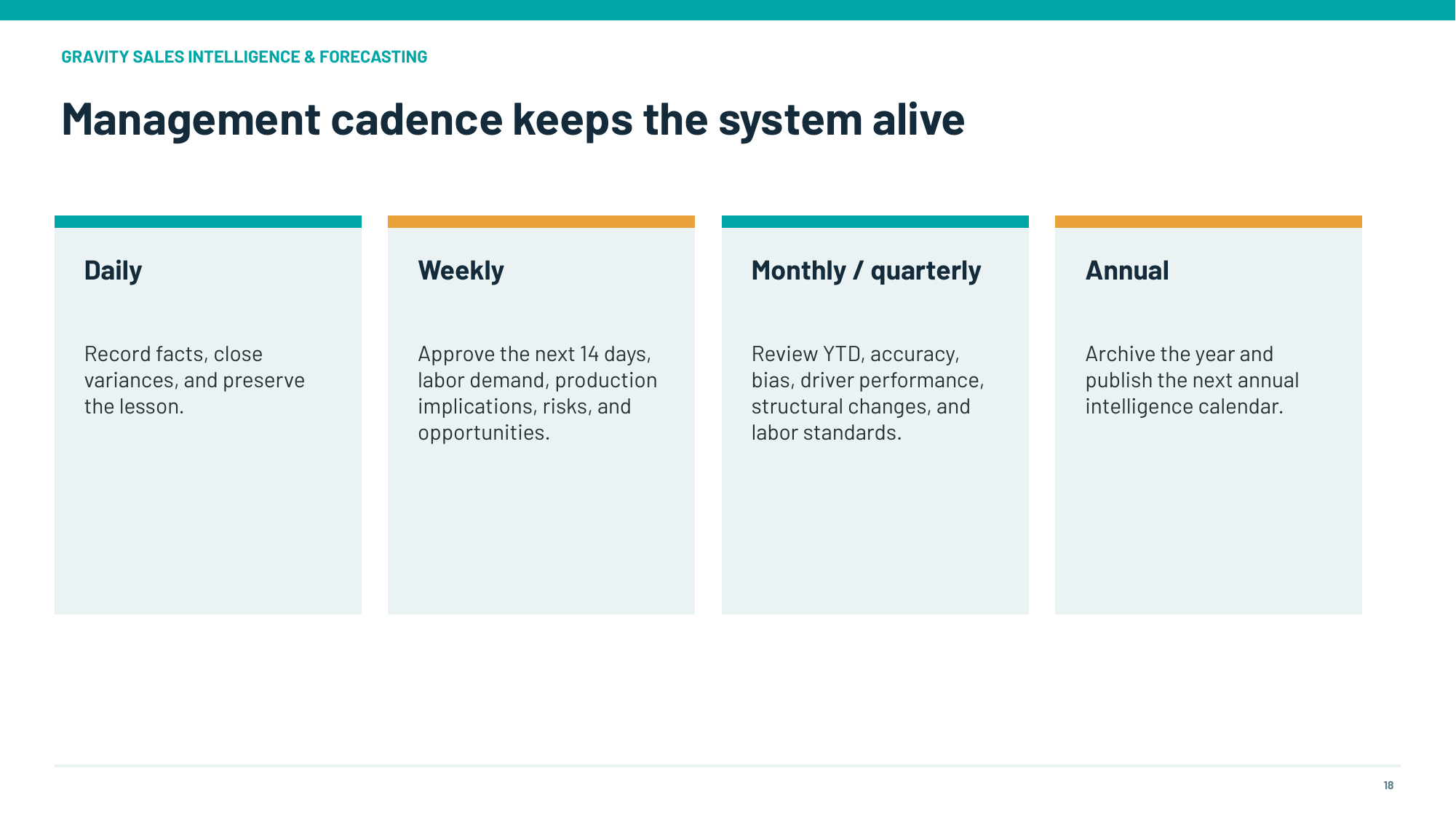

GRAVITY SALES INTELLIGENCE & FORECASTING
Management cadence keeps the system alive

Daily
Weekly
Monthly / quarterly
Annual
Record facts, close variances, and preserve the lesson.
Approve the next 14 days, labor demand, production implications, risks, and opportunities.
Review YTD, accuracy, bias, driver performance, structural changes, and labor standards.
Archive the year and publish the next annual intelligence calendar.

18